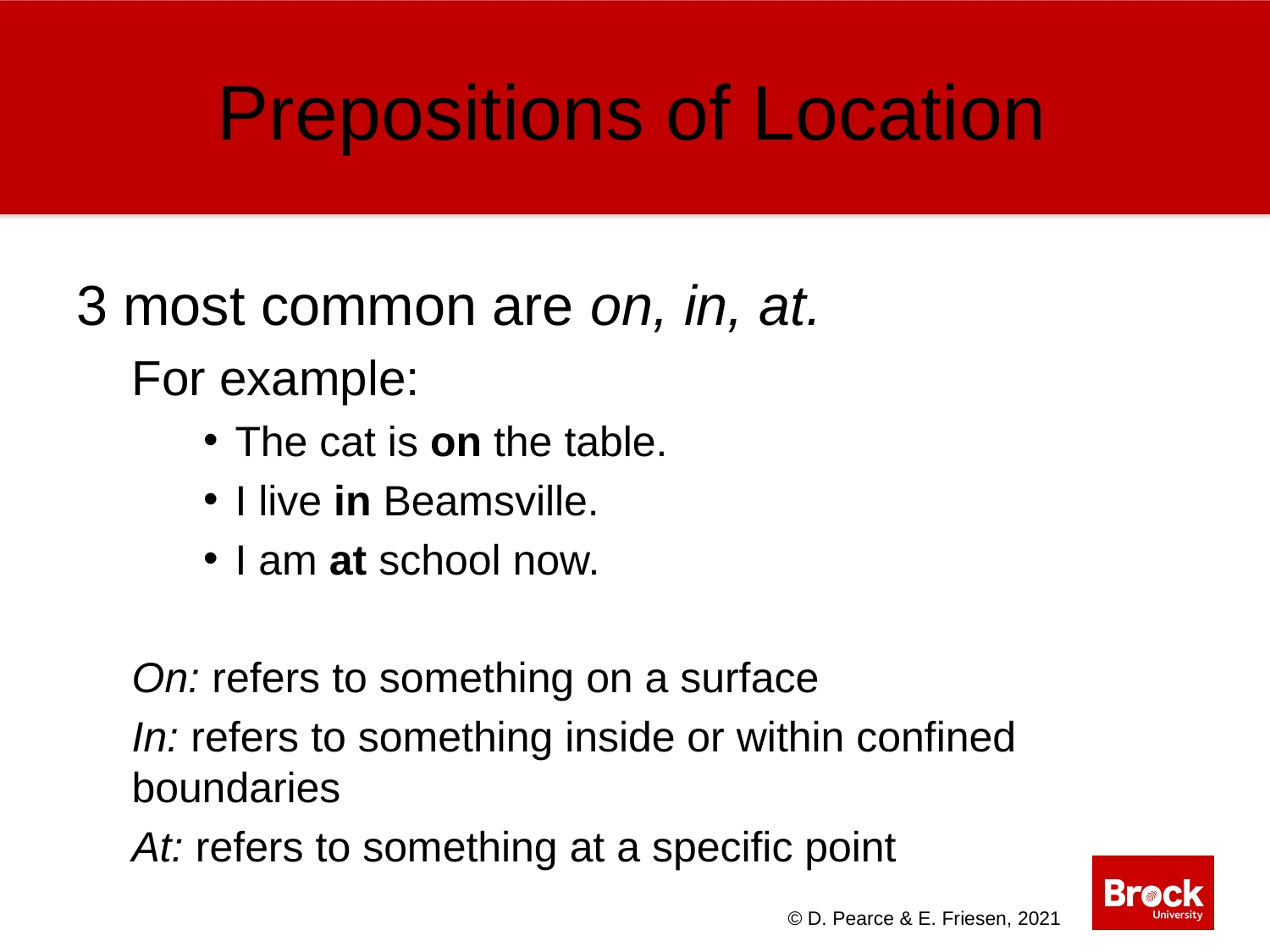

Prepositions of Location
3 most common are on, in, at.
For example:
The cat is on the table.
I live in Beamsville.
I am at school now.

On: refers to something on a surface
In: refers to something inside or within confined boundaries
At: refers to something at a specific point